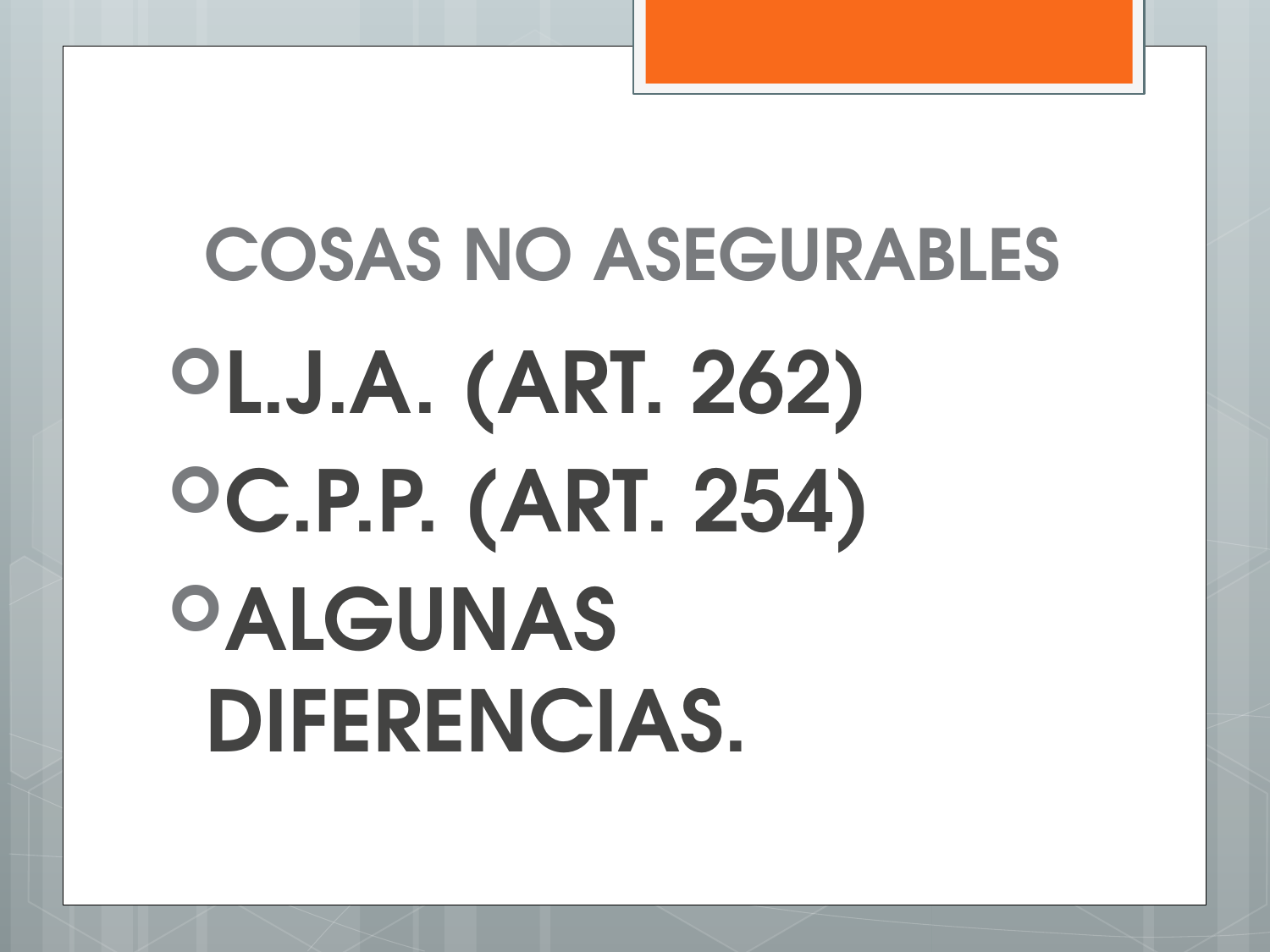

# COSAS NO ASEGURABLES
L.J.A. (ART. 262)
C.P.P. (ART. 254)
ALGUNAS DIFERENCIAS.